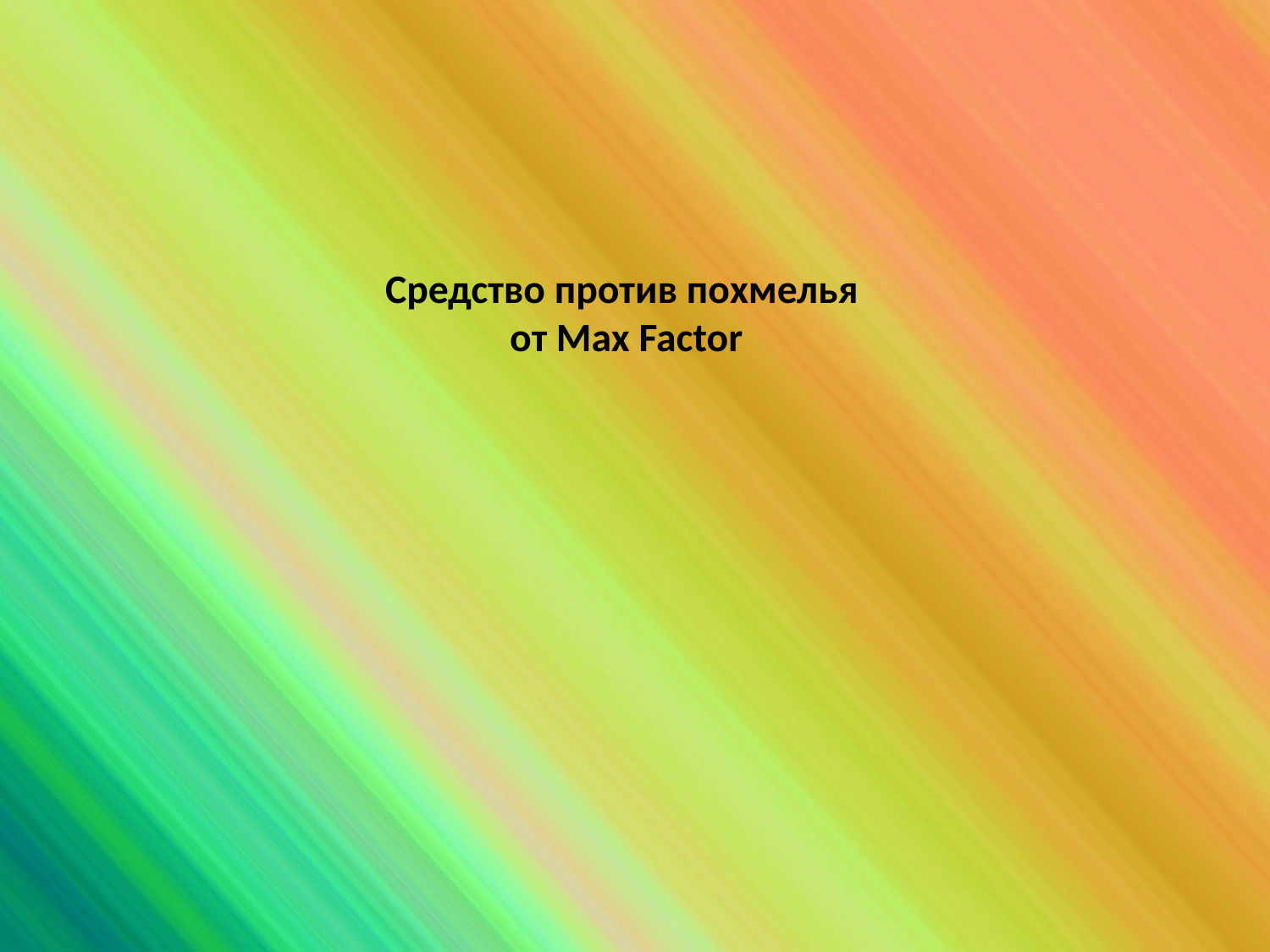

# Средство против похмелья от Max Factor